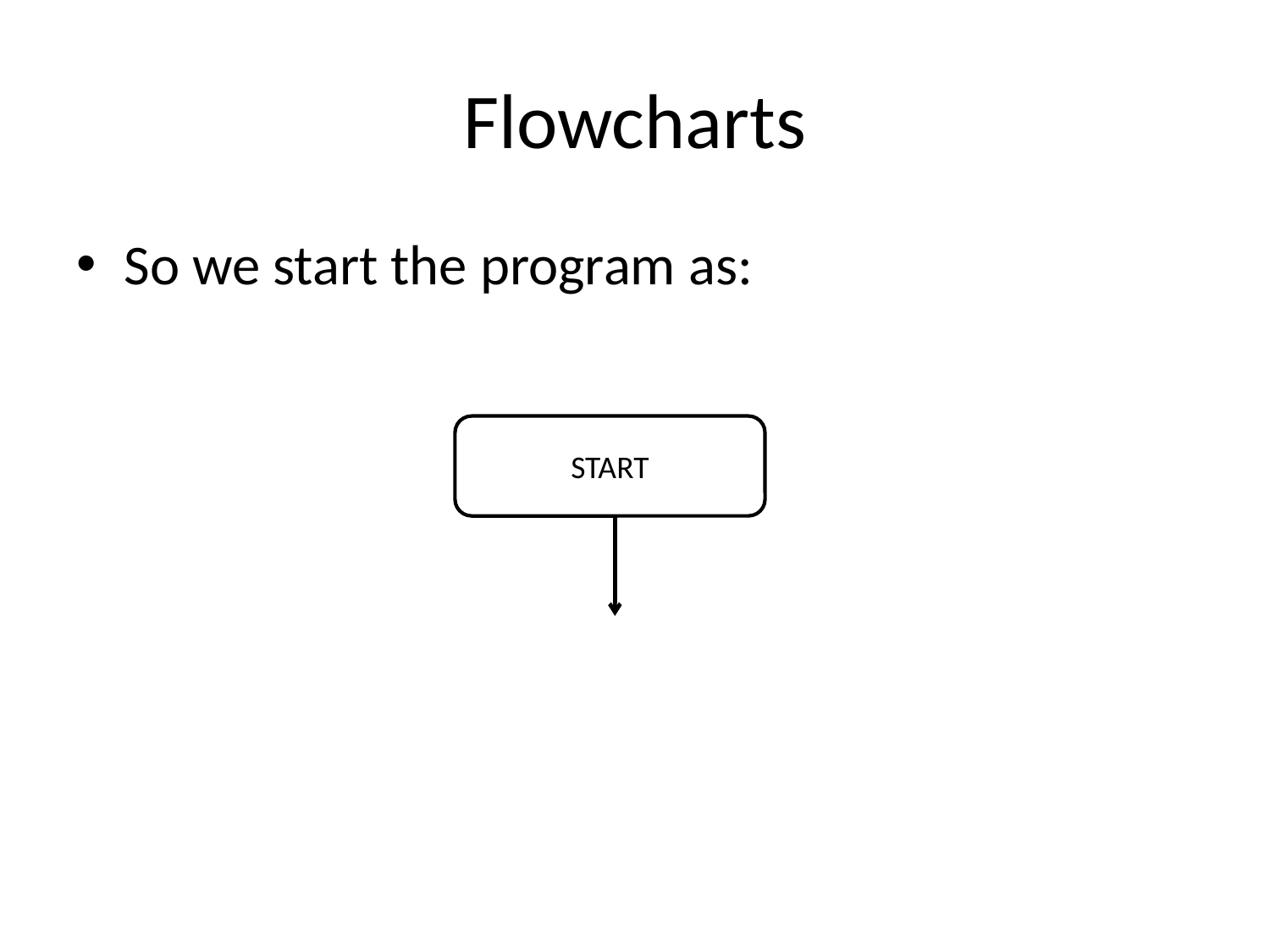

# Flowcharts
So we start the program as:

START